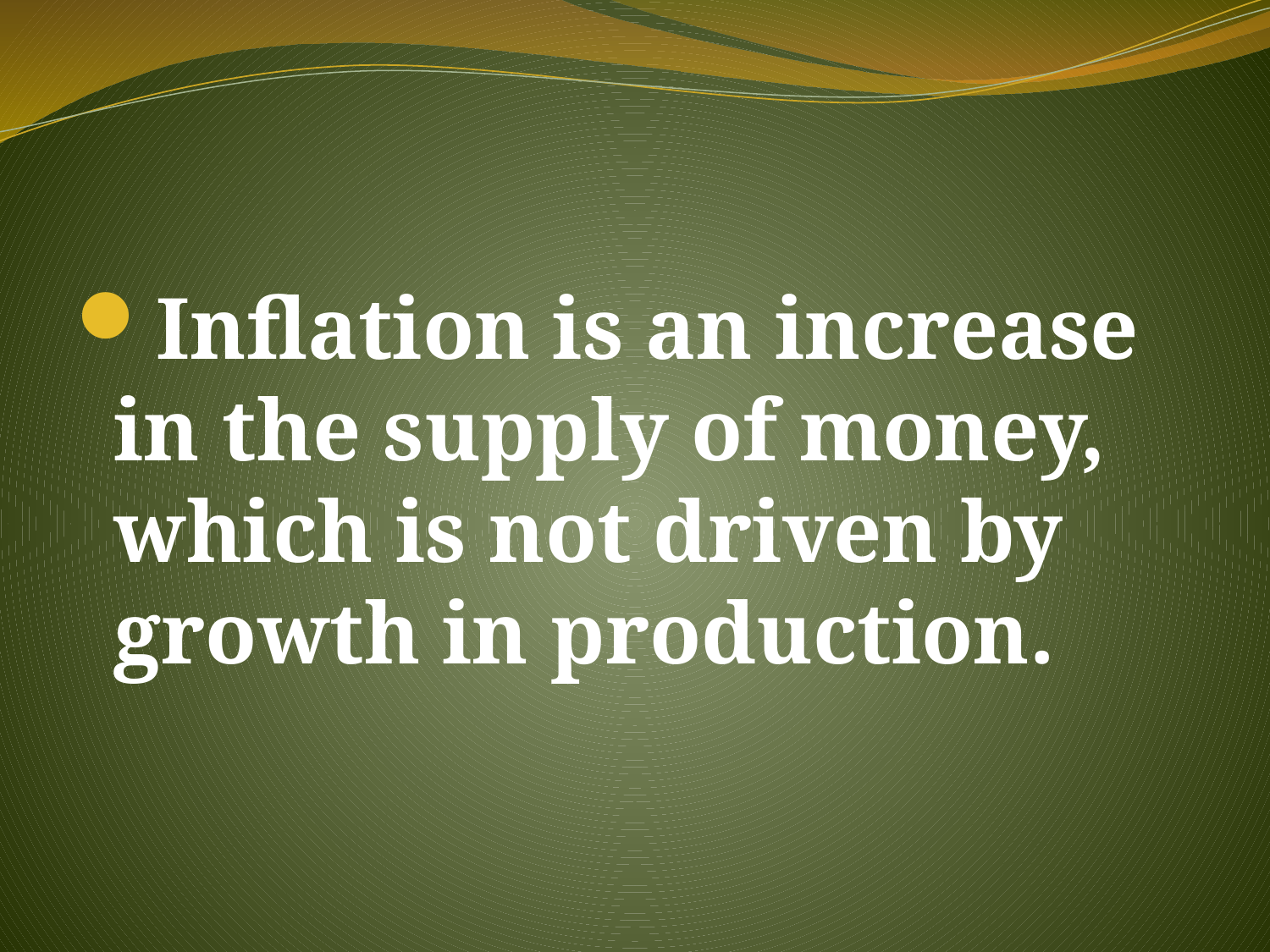

#
Inflation is an increase in the supply of money, which is not driven by growth in production.